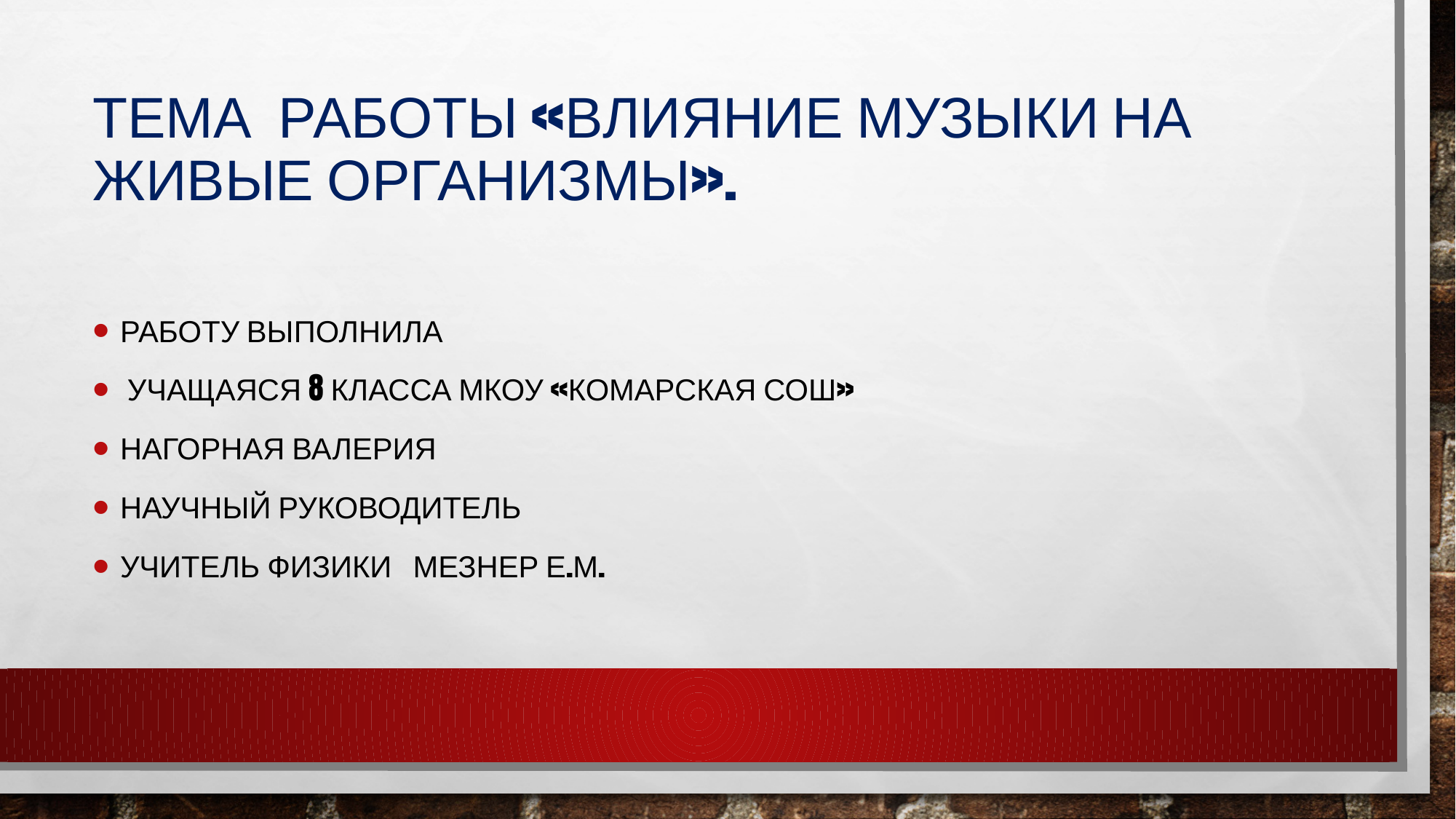

# Тема  работы «Влияние музыки на живые организмы».
Работу выполнила
 учащаяся 8 класса МКОУ «Комарская сош»
Нагорная Валерия
Научный руководитель
Учитель физики   Мезнер Е.М.